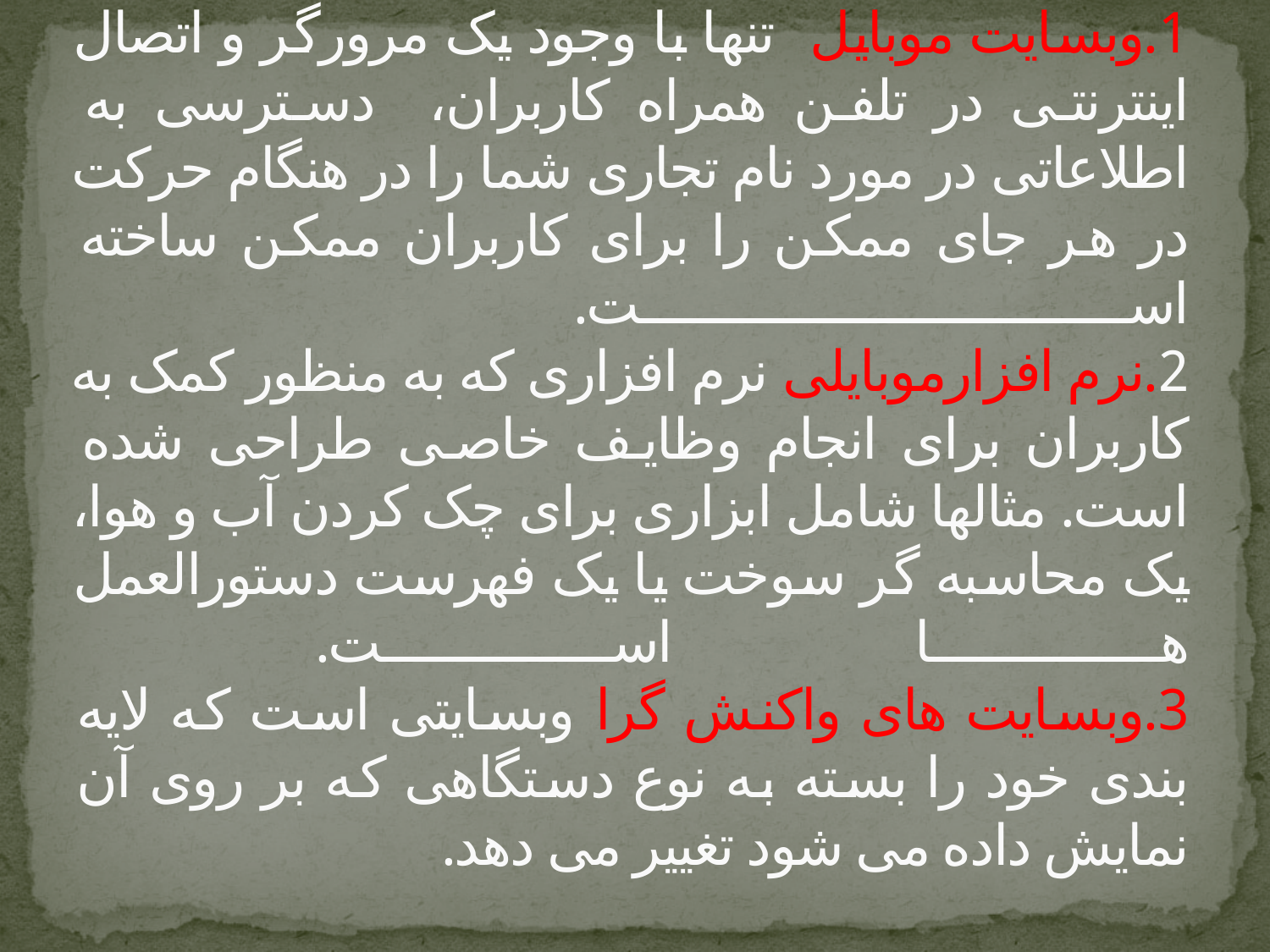

# تجارب موبایلی 1.وبسایت موبایل  تنها با وجود یک مرورگر و اتصال اینترنتی در تلفن همراه کاربران،  دسترسی به اطلاعاتی در مورد نام تجاری شما را در هنگام حرکت در هر جای ممکن را برای کاربران ممکن ساخته است. 2.نرم افزارموبایلی نرم افزاری که به منظور کمک به کاربران برای انجام وظایف خاصی طراحی شده است. مثالها شامل ابزاری برای چک کردن آب و هوا، یک محاسبه گر سوخت یا یک فهرست دستورالعمل ها است. 3.وبسایت های واکنش گرا وبسایتی است که لایه بندی خود را بسته به نوع دستگاهی که بر روی آن نمایش داده می شود تغییر می دهد.